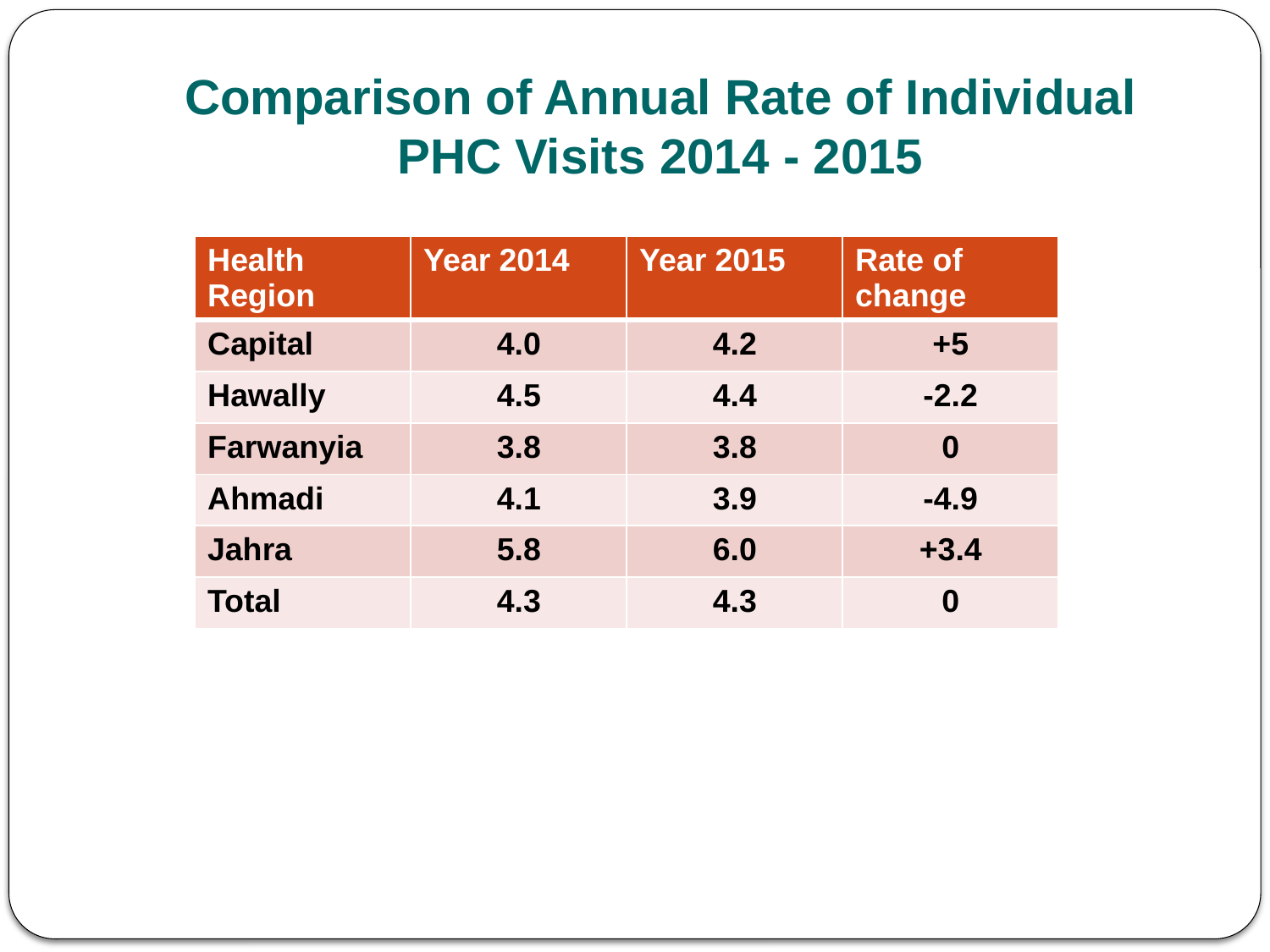

# Comparison of Annual Rate of Individual PHC Visits 2014 - 2015
| Health Region | Year 2014 | Year 2015 | Rate of change |
| --- | --- | --- | --- |
| Capital | 4.0 | 4.2 | +5 |
| Hawally | 4.5 | 4.4 | -2.2 |
| Farwanyia | 3.8 | 3.8 | 0 |
| Ahmadi | 4.1 | 3.9 | -4.9 |
| Jahra | 5.8 | 6.0 | +3.4 |
| Total | 4.3 | 4.3 | 0 |